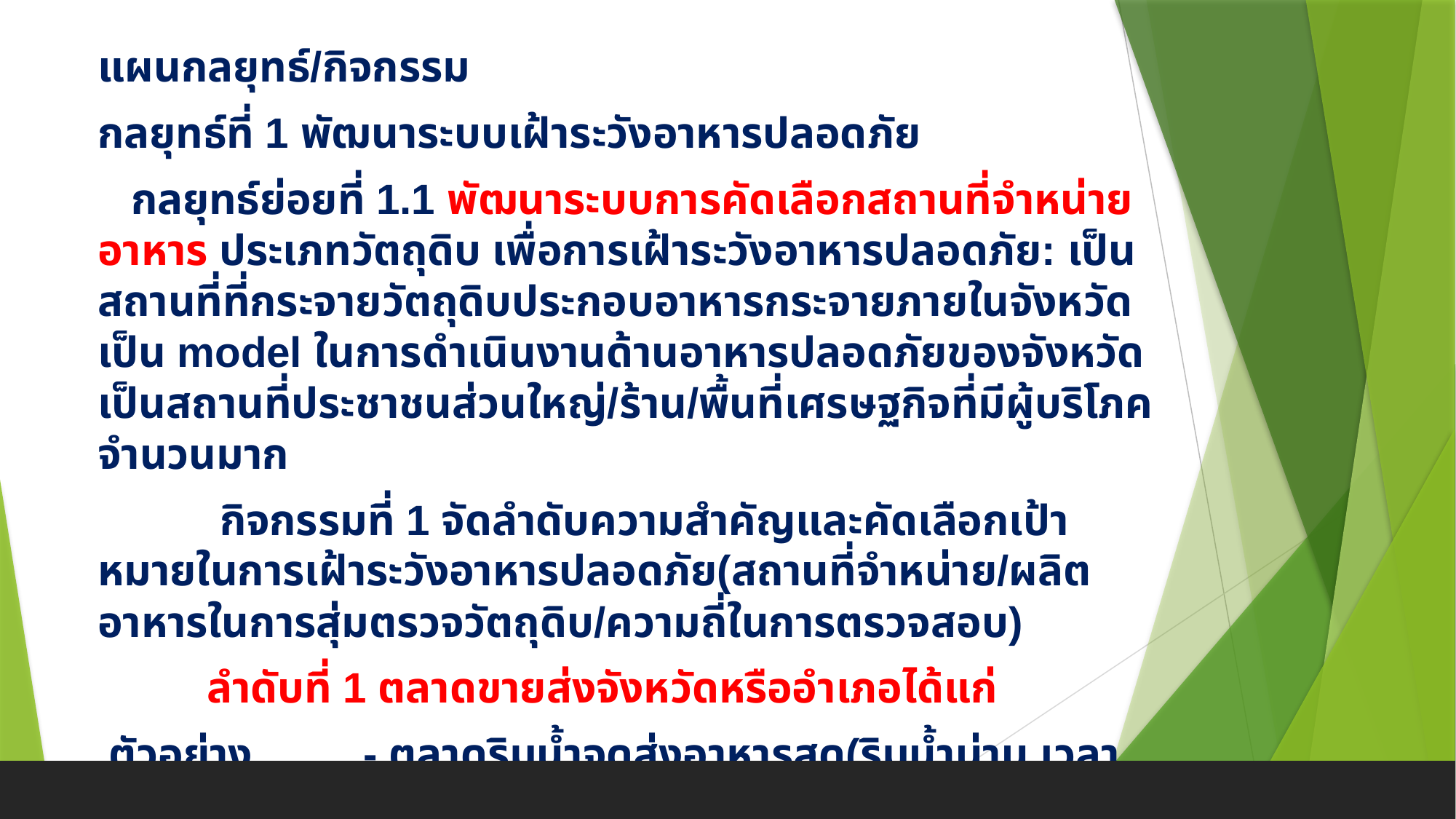

แผนกลยุทธ์/กิจกรรม
กลยุทธ์ที่ 1 พัฒนาระบบเฝ้าระวังอาหารปลอดภัย
   กลยุทธ์ย่อยที่ 1.1 พัฒนาระบบการคัดเลือกสถานที่จำหน่ายอาหาร ประเภทวัตถุดิบ เพื่อการเฝ้าระวังอาหารปลอดภัย: เป็นสถานที่ที่กระจายวัตถุดิบประกอบอาหารกระจายภายในจังหวัด เป็น model ในการดำเนินงานด้านอาหารปลอดภัยของจังหวัด เป็นสถานที่ประชาชนส่วนใหญ่/ร้าน/พื้นที่เศรษฐกิจที่มีผู้บริโภคจำนวนมาก
           กิจกรรมที่ 1 จัดลำดับความสำคัญและคัดเลือกเป้าหมายในการเฝ้าระวังอาหารปลอดภัย(สถานที่จำหน่าย/ผลิตอาหารในการสุ่มตรวจวัตถุดิบ/ความถี่ในการตรวจสอบ)
	ลำดับที่ 1 ตลาดขายส่งจังหวัดหรืออำเภอได้แก่
 ตัวอย่าง          - ตลาดริมน้ำจุดส่งอาหารสด(ริมน้ำน่าน เวลา 08.00-12.00 น., หน้าตลาด ๒ เวลา 18.00-24.00 น.), แหล่งปลูกพืชผักของจังหวัดเช่นท่าอิฐล่าง